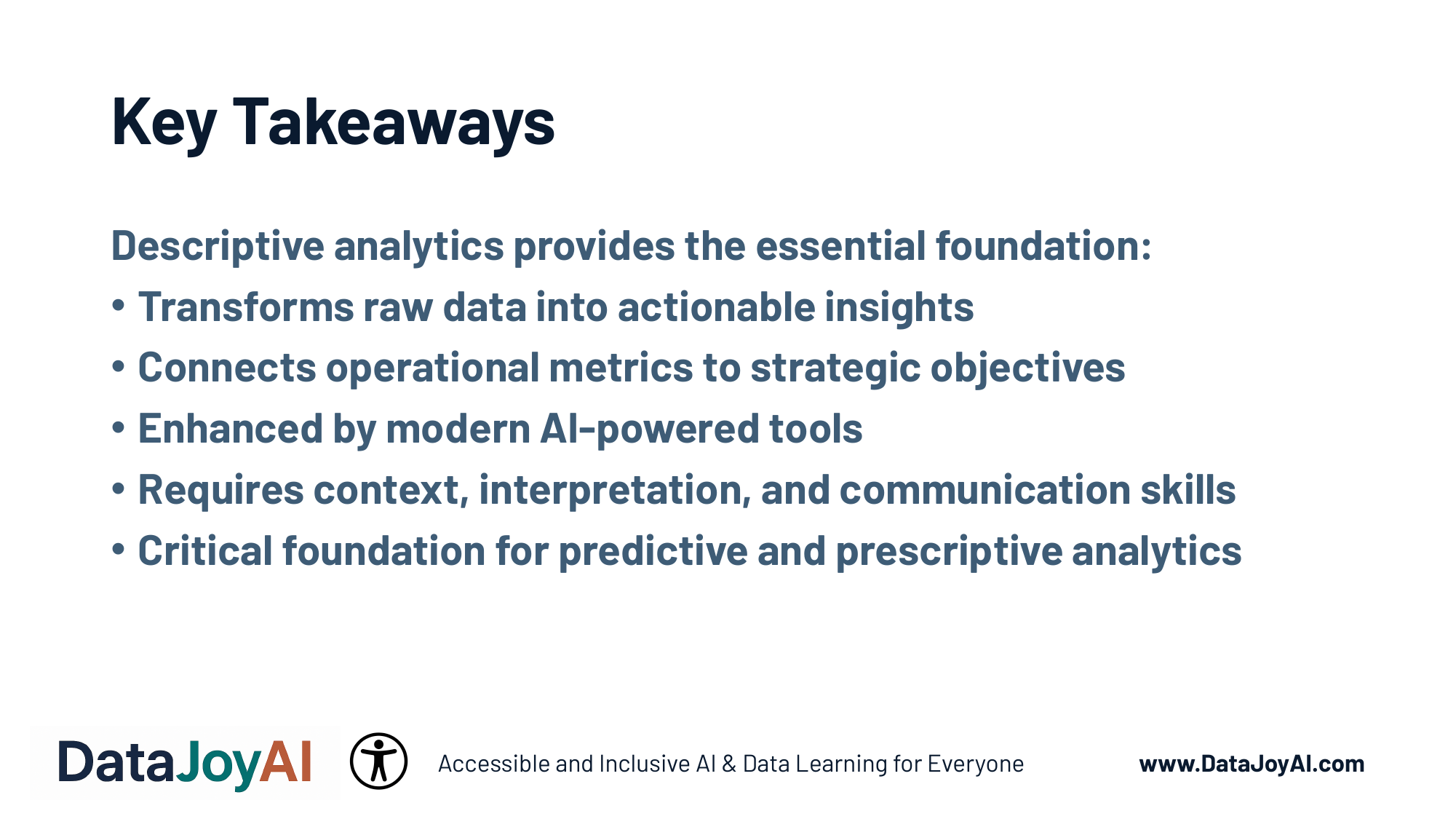

# Key Takeaways
Descriptive analytics provides the essential foundation:
Transforms raw data into actionable insights
Connects operational metrics to strategic objectives
Enhanced by modern AI-powered tools
Requires context, interpretation, and communication skills
Critical foundation for predictive and prescriptive analytics